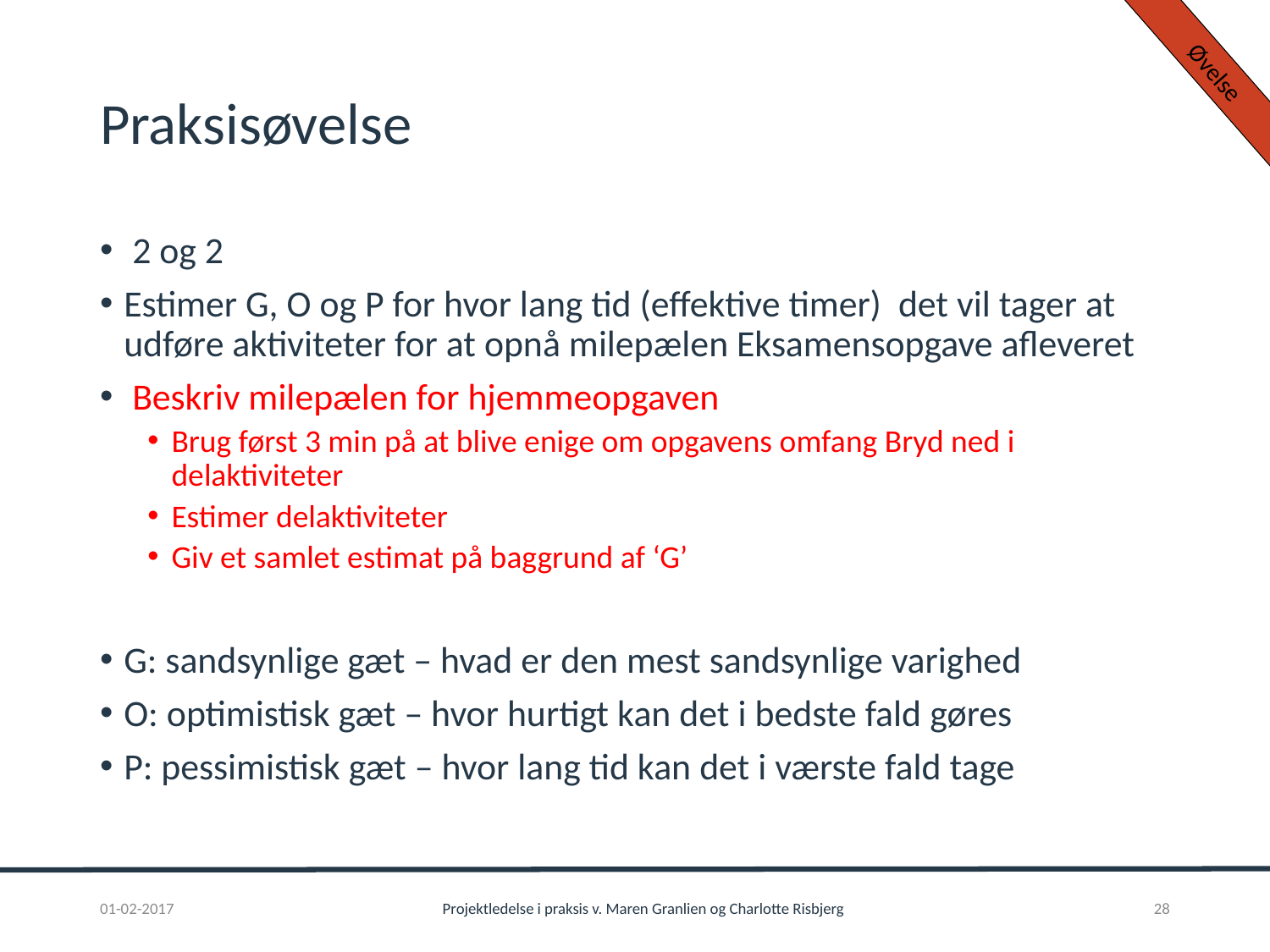

# Praksisøvelse
Øvelse
 2 og 2
Estimer G, O og P for hvor lang tid (effektive timer)  det vil tager at udføre aktiviteter for at opnå milepælen Eksamensopgave afleveret
 Beskriv milepælen for hjemmeopgaven
Brug først 3 min på at blive enige om opgavens omfang Bryd ned i delaktiviteter
Estimer delaktiviteter
Giv et samlet estimat på baggrund af ‘G’

G: sandsynlige gæt – hvad er den mest sandsynlige varighed
O: optimistisk gæt – hvor hurtigt kan det i bedste fald gøres
P: pessimistisk gæt – hvor lang tid kan det i værste fald tage

01-02-2017
Projektledelse i praksis v. Maren Granlien og Charlotte Risbjerg
28